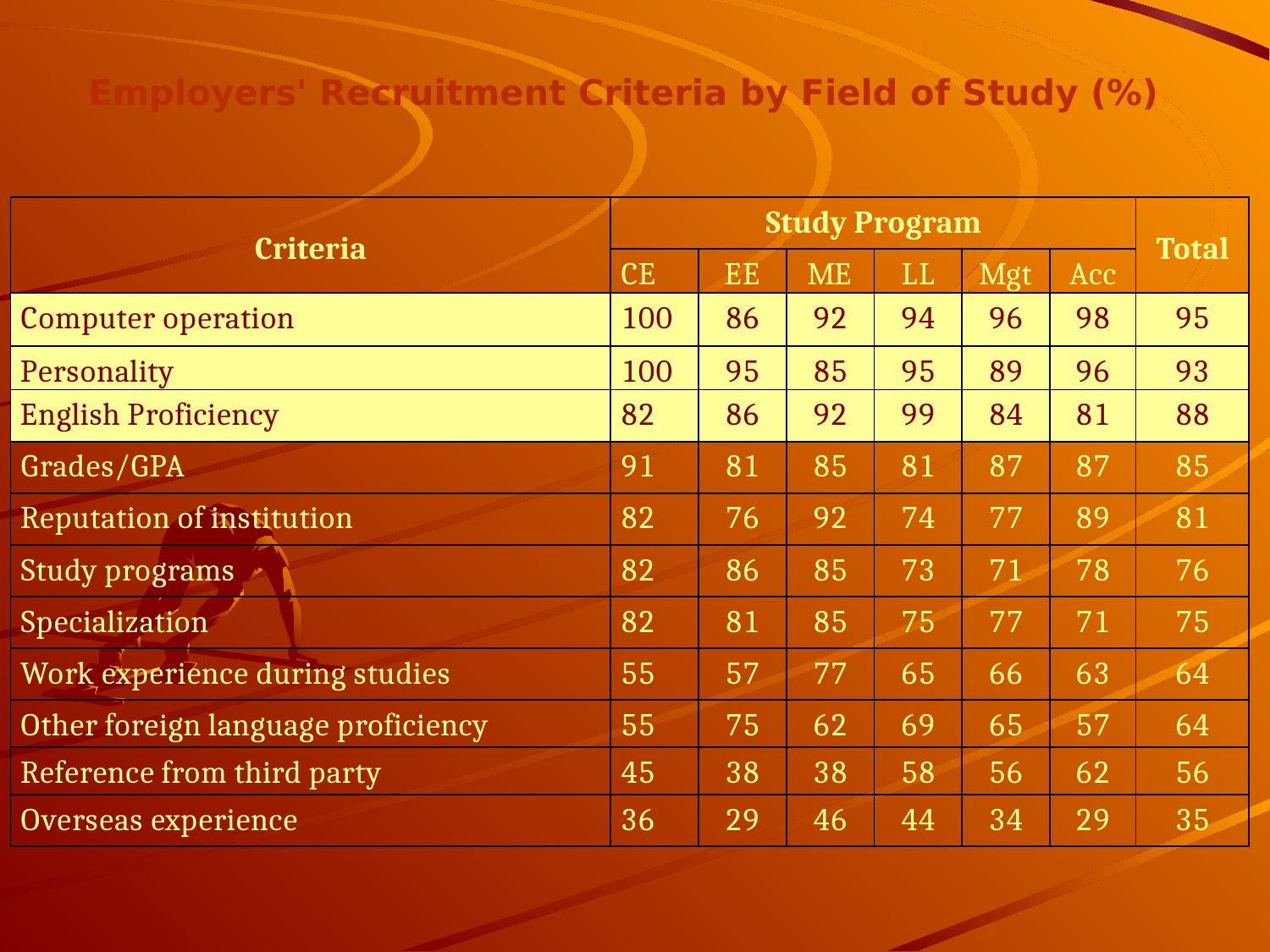

Employers' Recruitment Criteria by Field of Study (%)
| Criteria | Study Program |  |  |  |  |  | Total |
| --- | --- | --- | --- | --- | --- | --- | --- |
|  | CE | EE | ME | LL | Mgt | Acc |  |
| Computer operation | 100 | 86 | 92 | 94 | 96 | 98 | 95 |
| Personality | 100 | 95 | 85 | 95 | 89 | 96 | 93 |
| English Proficiency | 82 | 86 | 92 | 99 | 84 | 81 | 88 |
| Grades/GPA | 91 | 81 | 85 | 81 | 87 | 87 | 85 |
| Reputation of institution | 82 | 76 | 92 | 74 | 77 | 89 | 81 |
| Study programs | 82 | 86 | 85 | 73 | 71 | 78 | 76 |
| Specialization | 82 | 81 | 85 | 75 | 77 | 71 | 75 |
| Work experience during studies | 55 | 57 | 77 | 65 | 66 | 63 | 64 |
| Other foreign language proficiency | 55 | 75 | 62 | 69 | 65 | 57 | 64 |
| Reference from third party | 45 | 38 | 38 | 58 | 56 | 62 | 56 |
| Overseas experience | 36 | 29 | 46 | 44 | 34 | 29 | 35 |